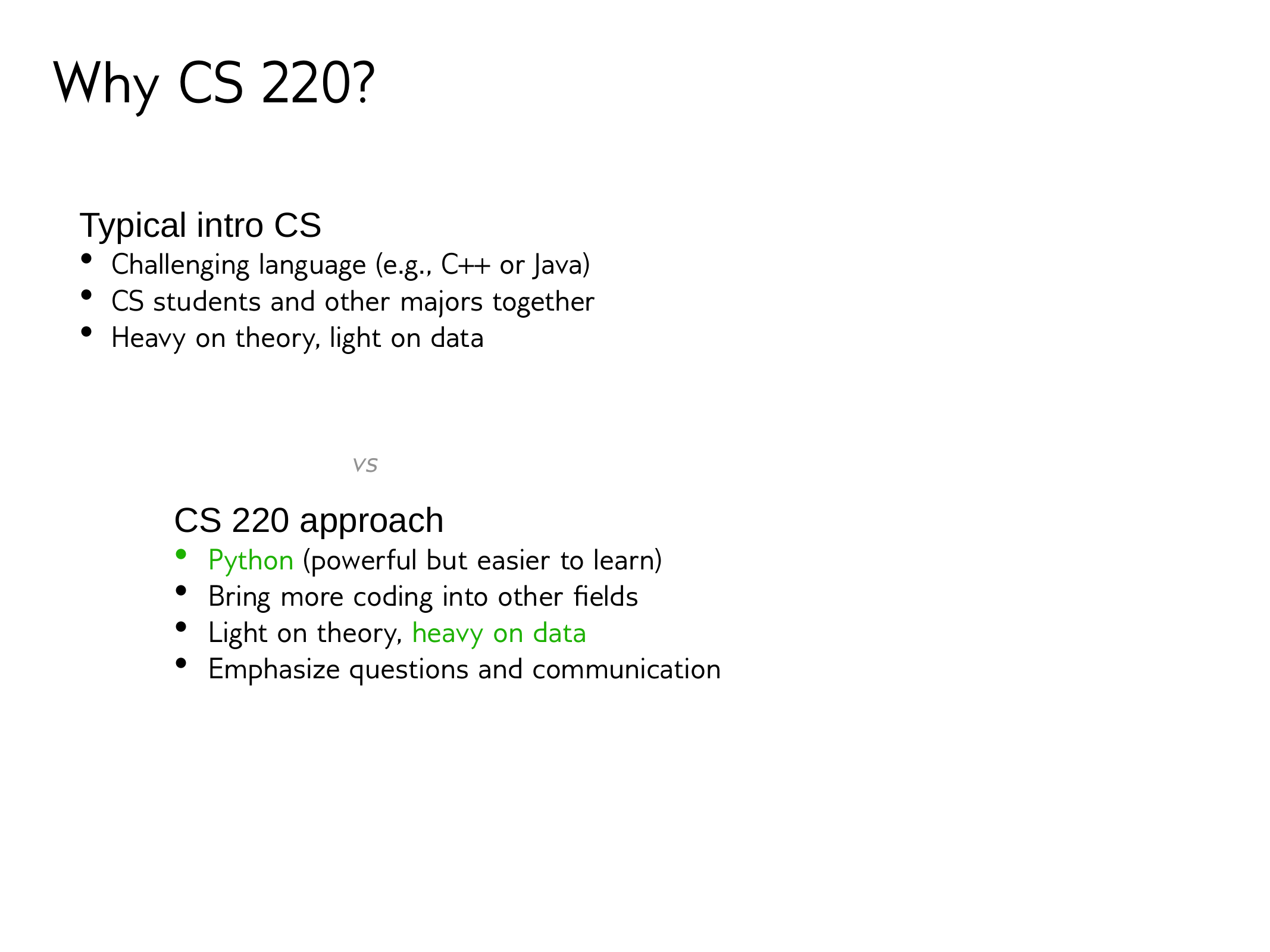

Why CS 220?
Typical intro CS
Challenging language (e.g., C++ or Java)
CS students and other majors together
Heavy on theory, light on data
vs
CS 220 approach
Python (powerful but easier to learn)
Bring more coding into other fields
Light on theory, heavy on data
Emphasize questions and communication